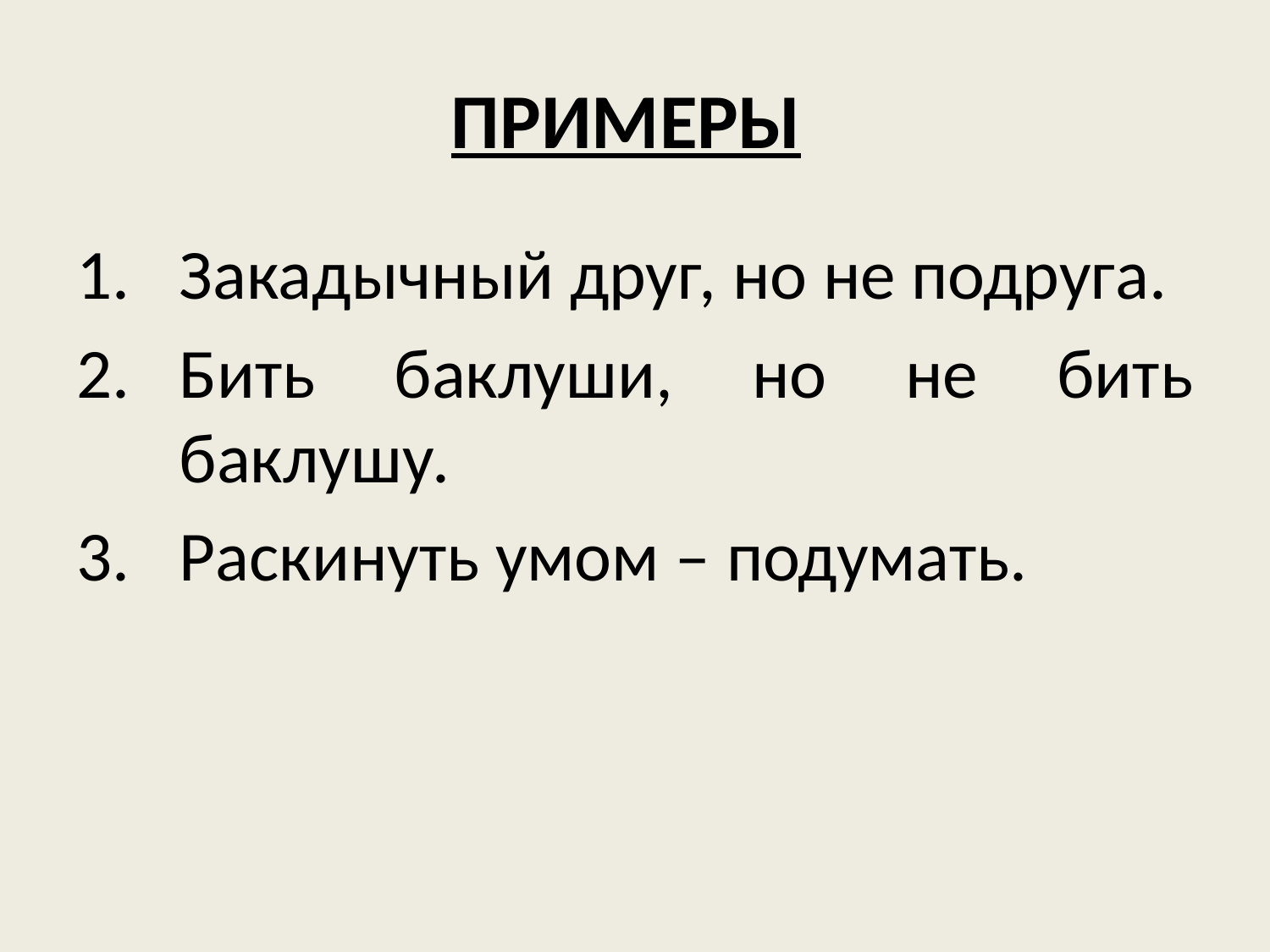

# ПРИМЕРЫ
Закадычный друг, но не подруга.
Бить баклуши, но не бить баклушу.
Раскинуть умом – подумать.